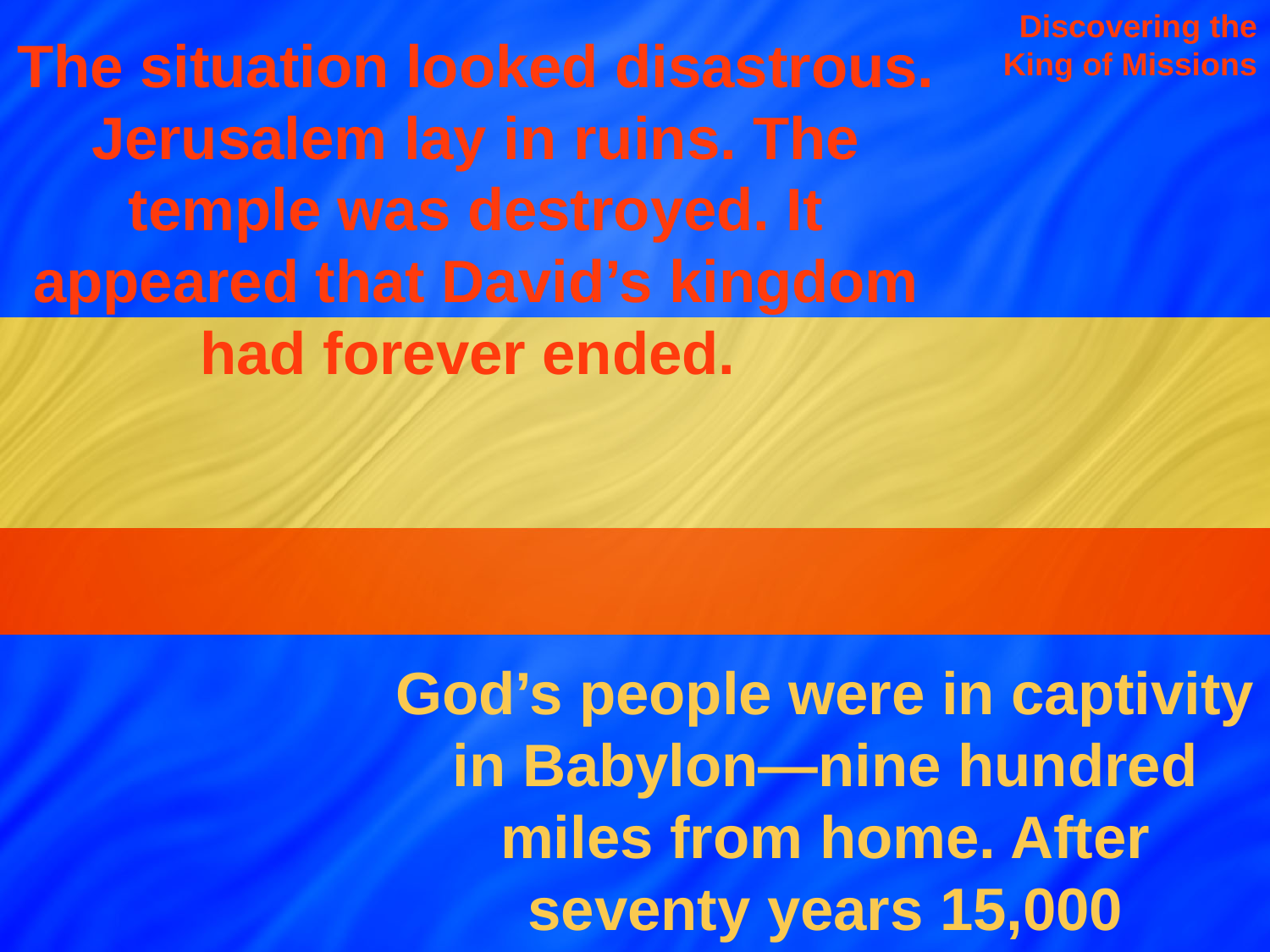

Discovering the King of Missions
The situation looked disastrous. Jerusalem lay in ruins. The temple was destroyed. It appeared that David’s kingdom had forever ended.
God’s people were in captivity in Babylon—nine hundred miles from home. After seventy years 15,000 Israelites returned home.